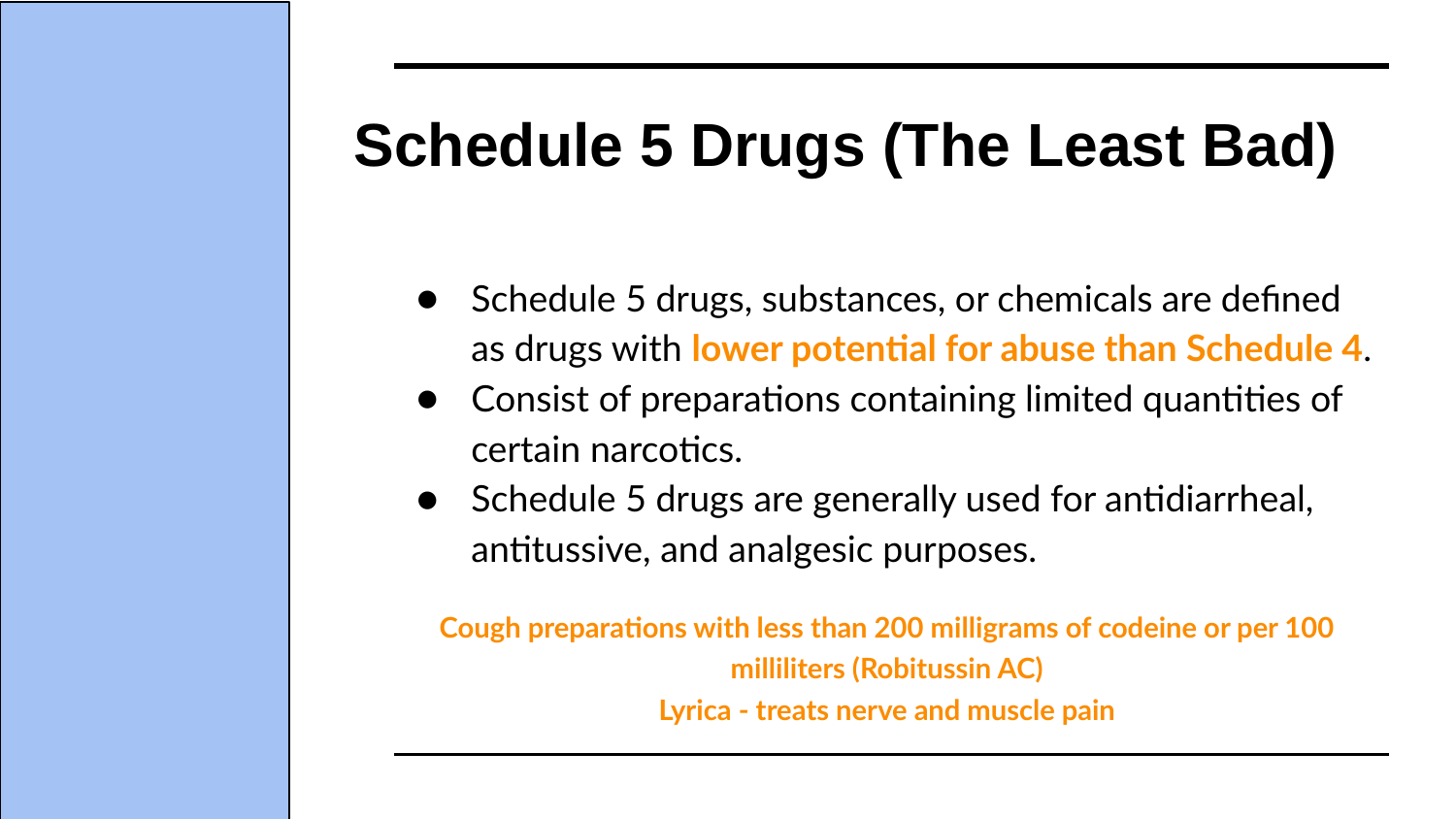

# Schedule 5 Drugs (The Least Bad)
Schedule 5 drugs, substances, or chemicals are defined as drugs with lower potential for abuse than Schedule 4.
Consist of preparations containing limited quantities of certain narcotics.
Schedule 5 drugs are generally used for antidiarrheal, antitussive, and analgesic purposes.
Cough preparations with less than 200 milligrams of codeine or per 100 milliliters (Robitussin AC)
Lyrica - treats nerve and muscle pain